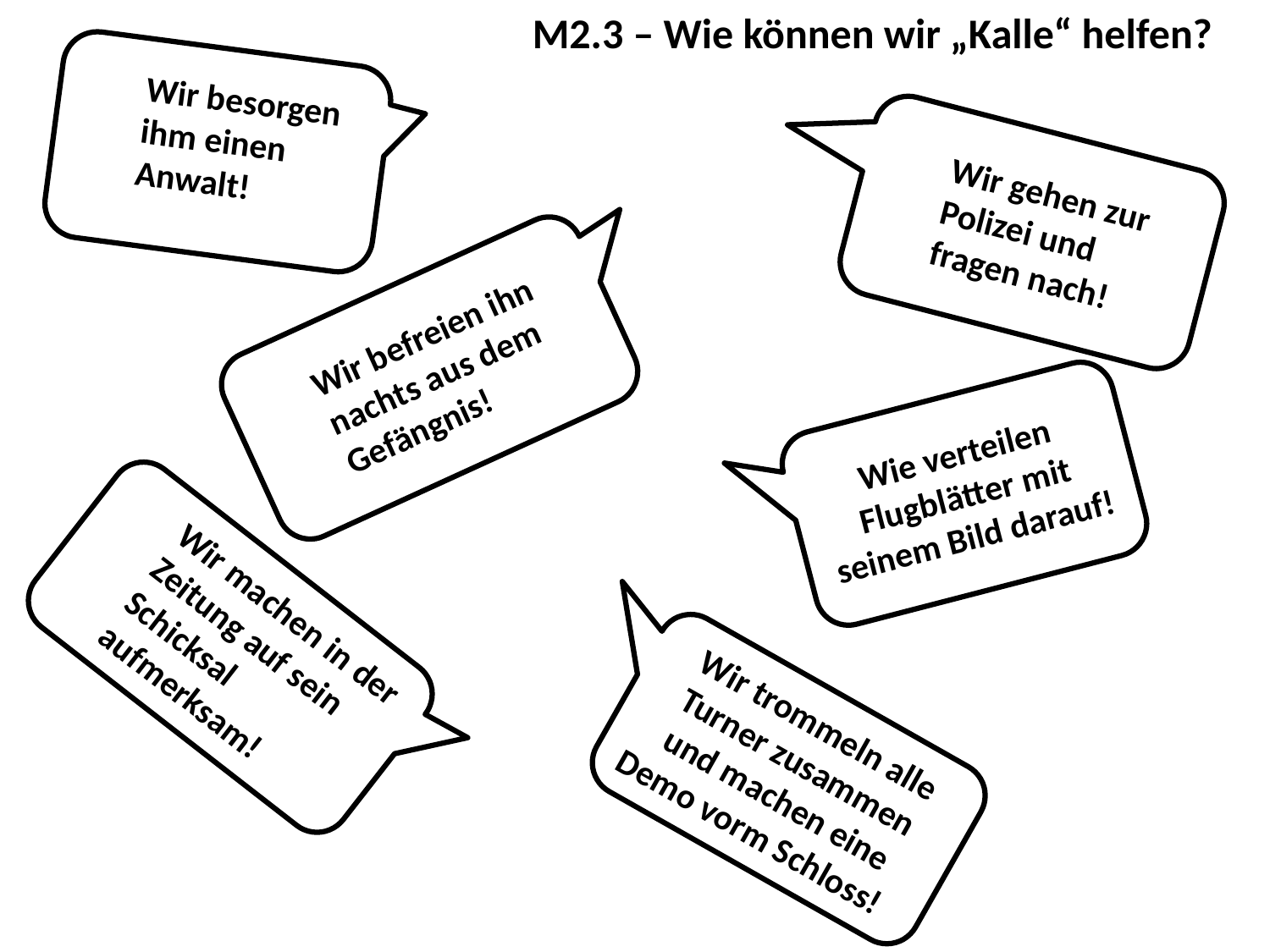

M2.3 – Wie können wir „Kalle“ helfen?
Wir besorgen ihm einen Anwalt!

Wir gehen zur Polizei und fragen nach!
Wir befreien ihn nachts aus dem Gefängnis!
Wie verteilen Flugblätter mit seinem Bild darauf!
Wir machen in der Zeitung auf sein Schicksal aufmerksam!
Wir trommeln alle Turner zusammen und machen eine Demo vorm Schloss!